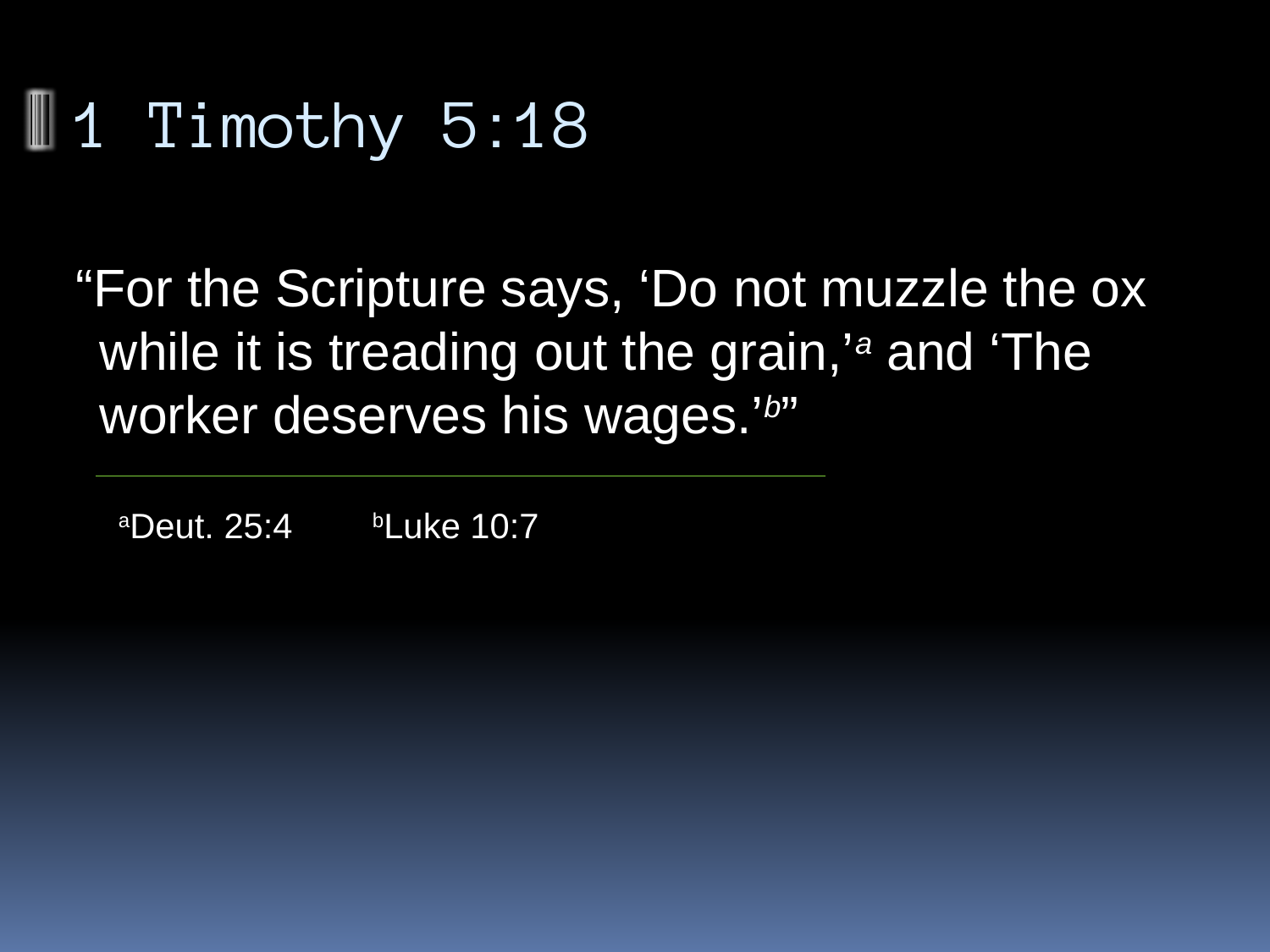

# 1 Timothy 5:18
“For the Scripture says, ‘Do not muzzle the ox while it is treading out the grain,’a and ‘The worker deserves his wages.’b”
aDeut. 25:4	bLuke 10:7